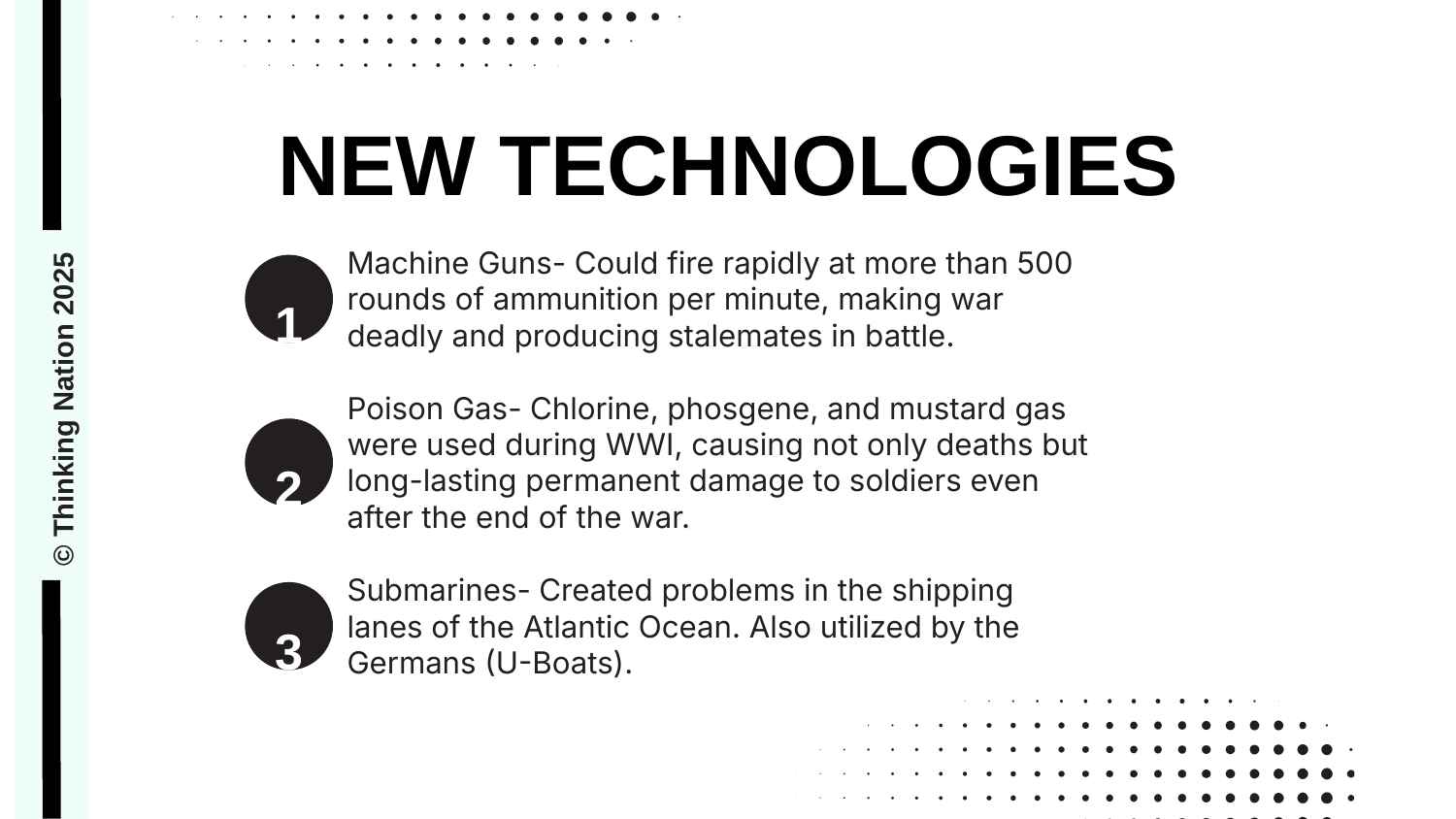

NEW TECHNOLOGIES
Machine Guns- Could fire rapidly at more than 500 rounds of ammunition per minute, making war deadly and producing stalemates in battle.

1
Poison Gas- Chlorine, phosgene, and mustard gas were used during WWI, causing not only deaths but long-lasting permanent damage to soldiers even after the end of the war.

2
© Thinking Nation 2025
Submarines- Created problems in the shipping lanes of the Atlantic Ocean. Also utilized by the Germans (U-Boats).

3